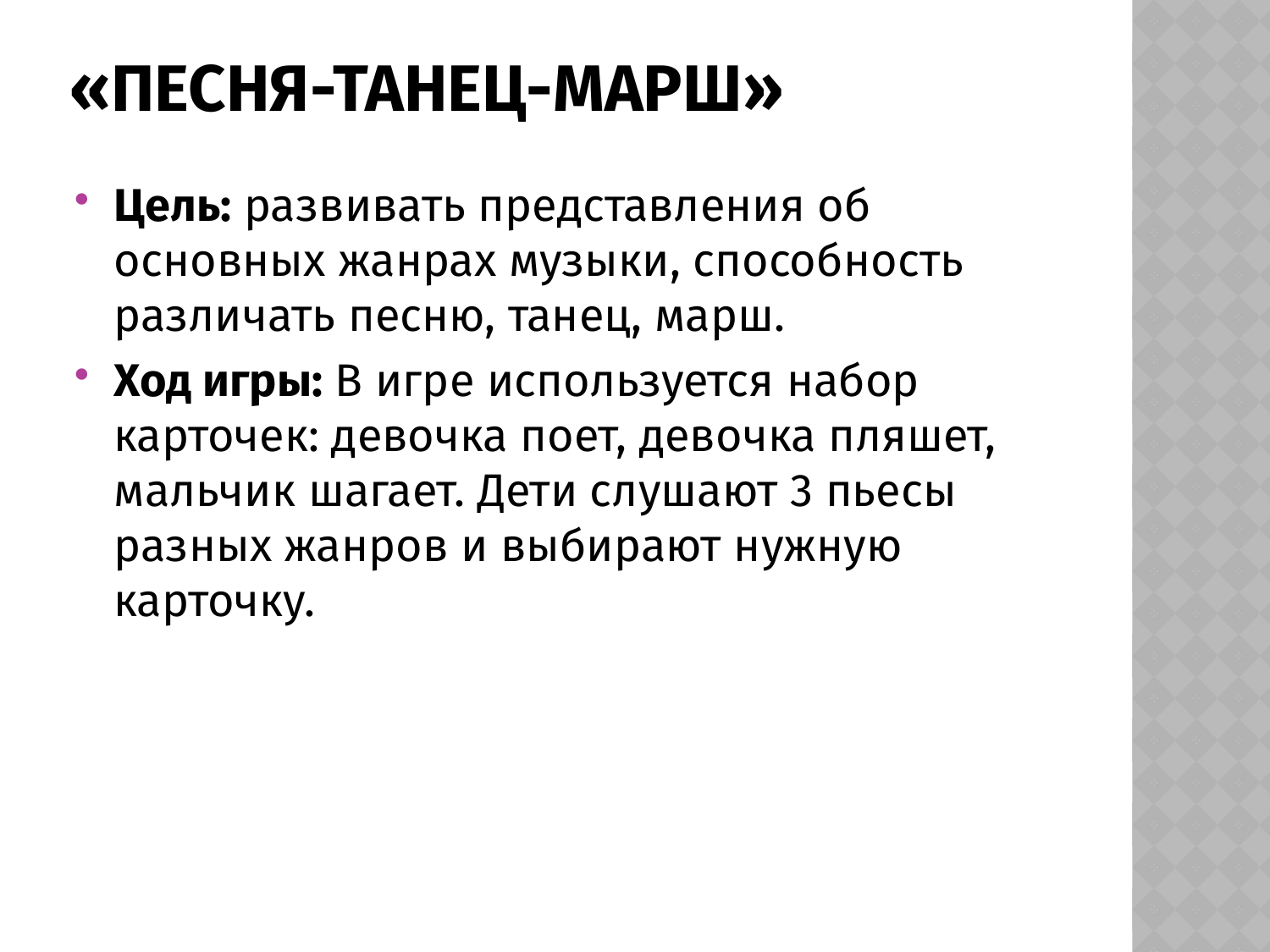

# «Песня-танец-марш»
Цель: развивать представления об основных жанрах музыки, способность различать песню, танец, марш.
Ход игры: В игре используется набор карточек: девочка поет, девочка пляшет, мальчик шагает. Дети слушают 3 пьесы разных жанров и выбирают нужную карточку.